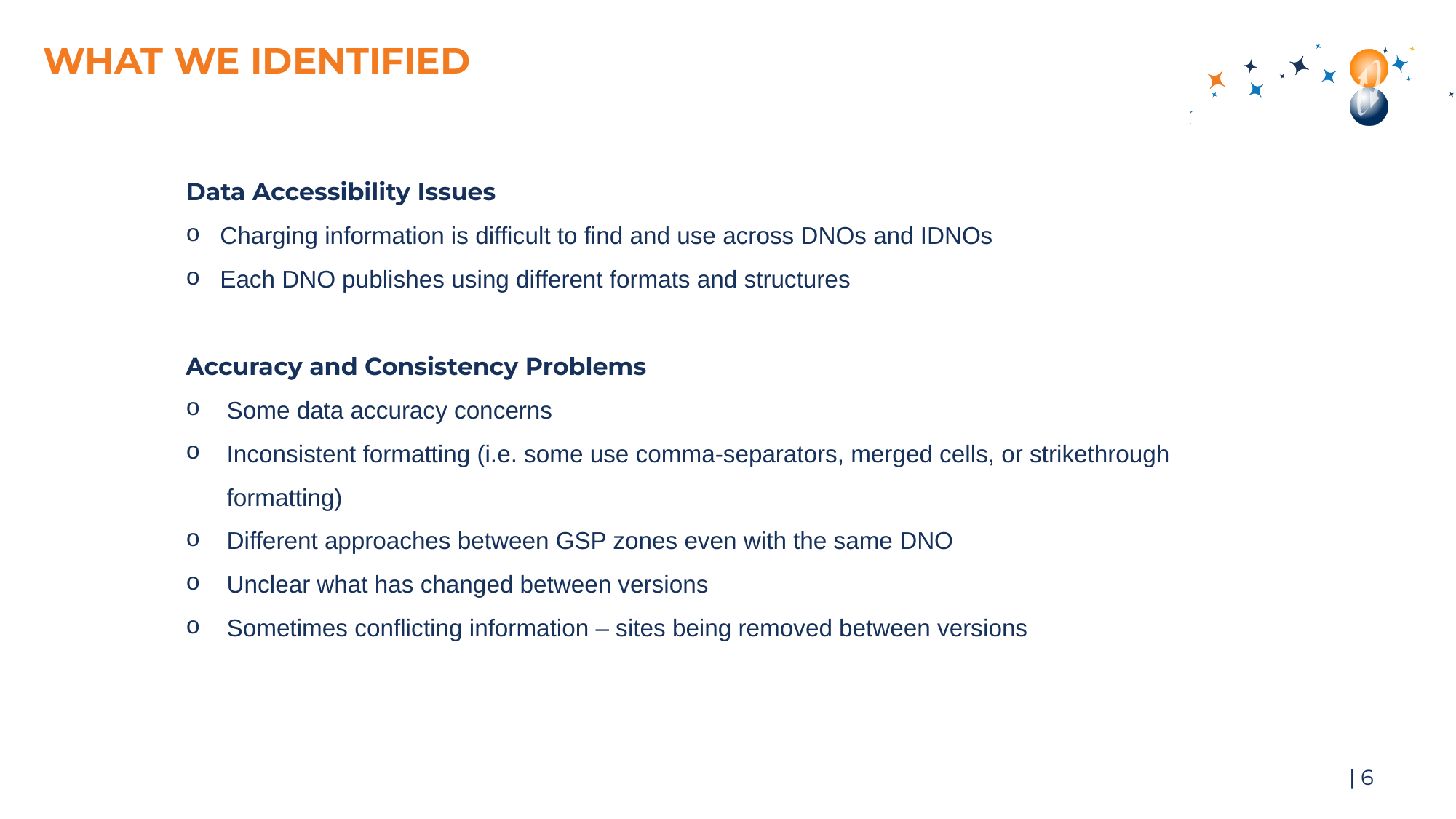

# WHAT WE IDENTIFIED
Data Accessibility Issues
Charging information is difficult to find and use across DNOs and IDNOs
Each DNO publishes using different formats and structures

Accuracy and Consistency Problems
Some data accuracy concerns
Inconsistent formatting (i.e. some use comma-separators, merged cells, or strikethrough formatting)
Different approaches between GSP zones even with the same DNO
Unclear what has changed between versions
Sometimes conflicting information – sites being removed between versions